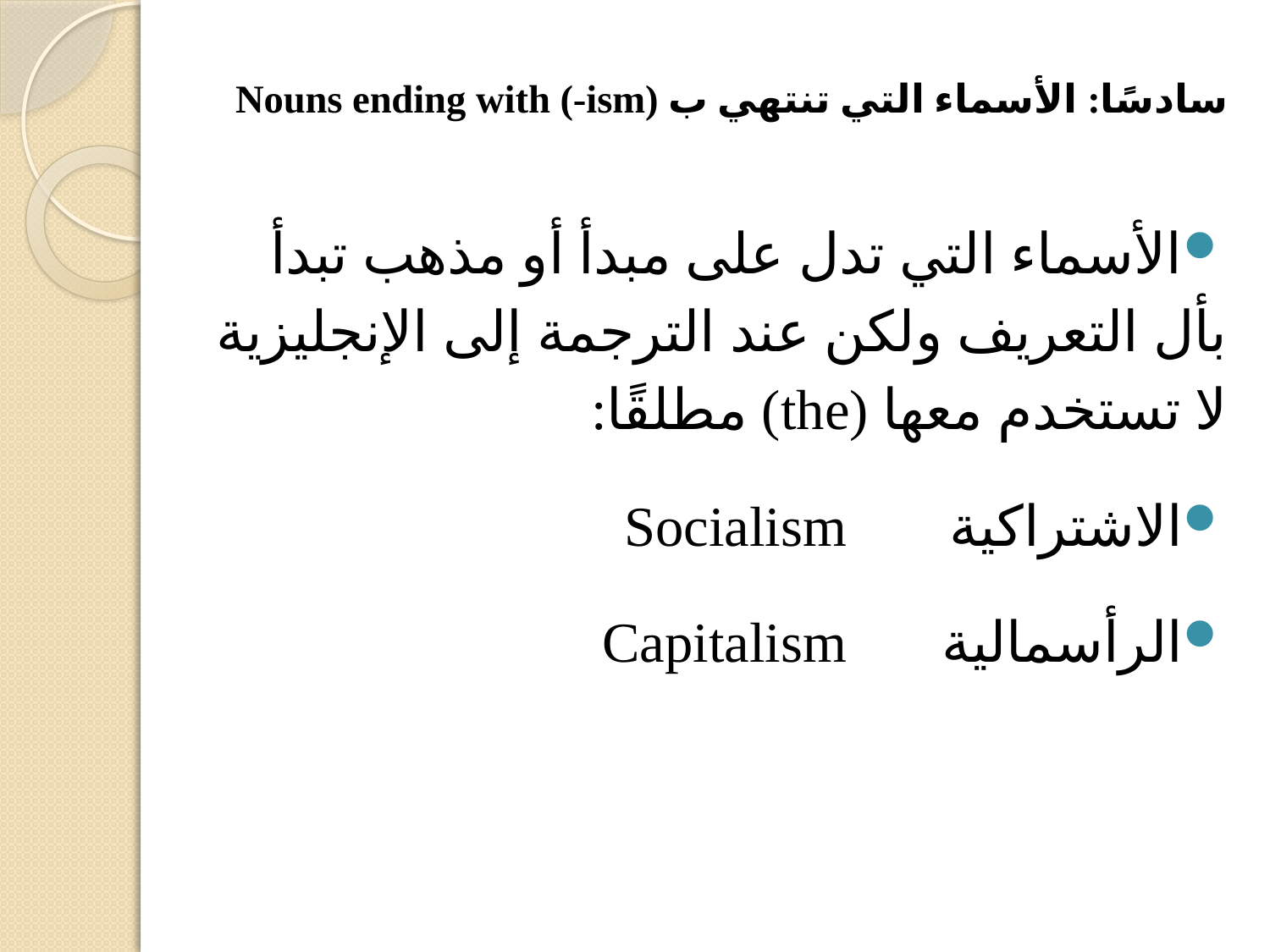

# سادسًا: الأسماء التي تنتهي ب Nouns ending with (-ism)
الأسماء التي تدل على مبدأ أو مذهب تبدأ بأل التعريف ولكن عند الترجمة إلى الإنجليزية لا تستخدم معها (the) مطلقًا:
الاشتراكية 		Socialism
الرأسمالية		Capitalism